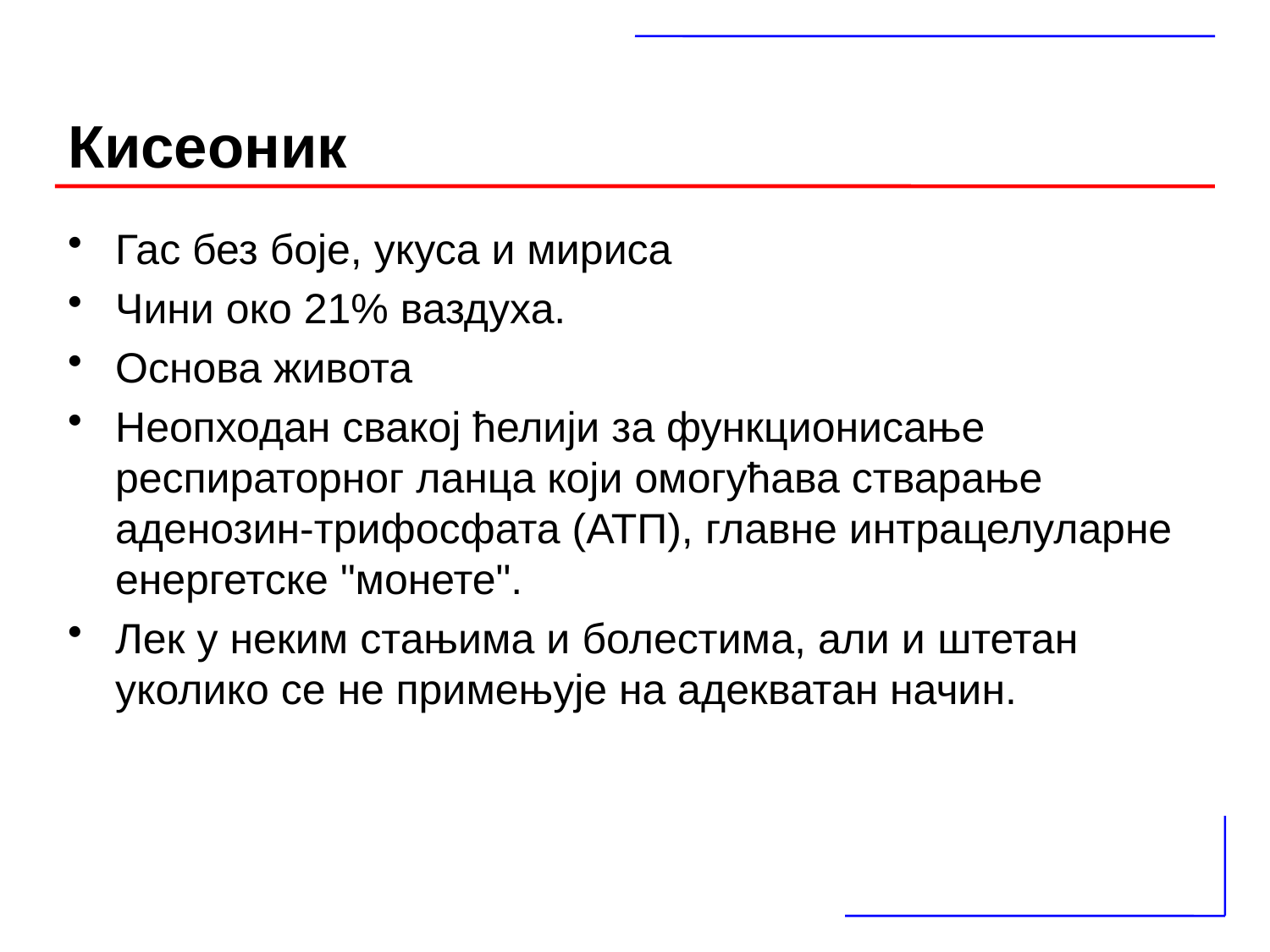

# Кисеоник
Гас без боје, укуса и мириса
Чини око 21% ваздуха.
Oснова живота
Неопходан свакој ћелији за функционисање респираторног ланца који омогућава стварање аденозин-трифосфата (АТП), главне интрацелуларне енергетске "монете".
Лек у неким стањима и болестима, али и штетан уколико се не примењује на адекватан начин.